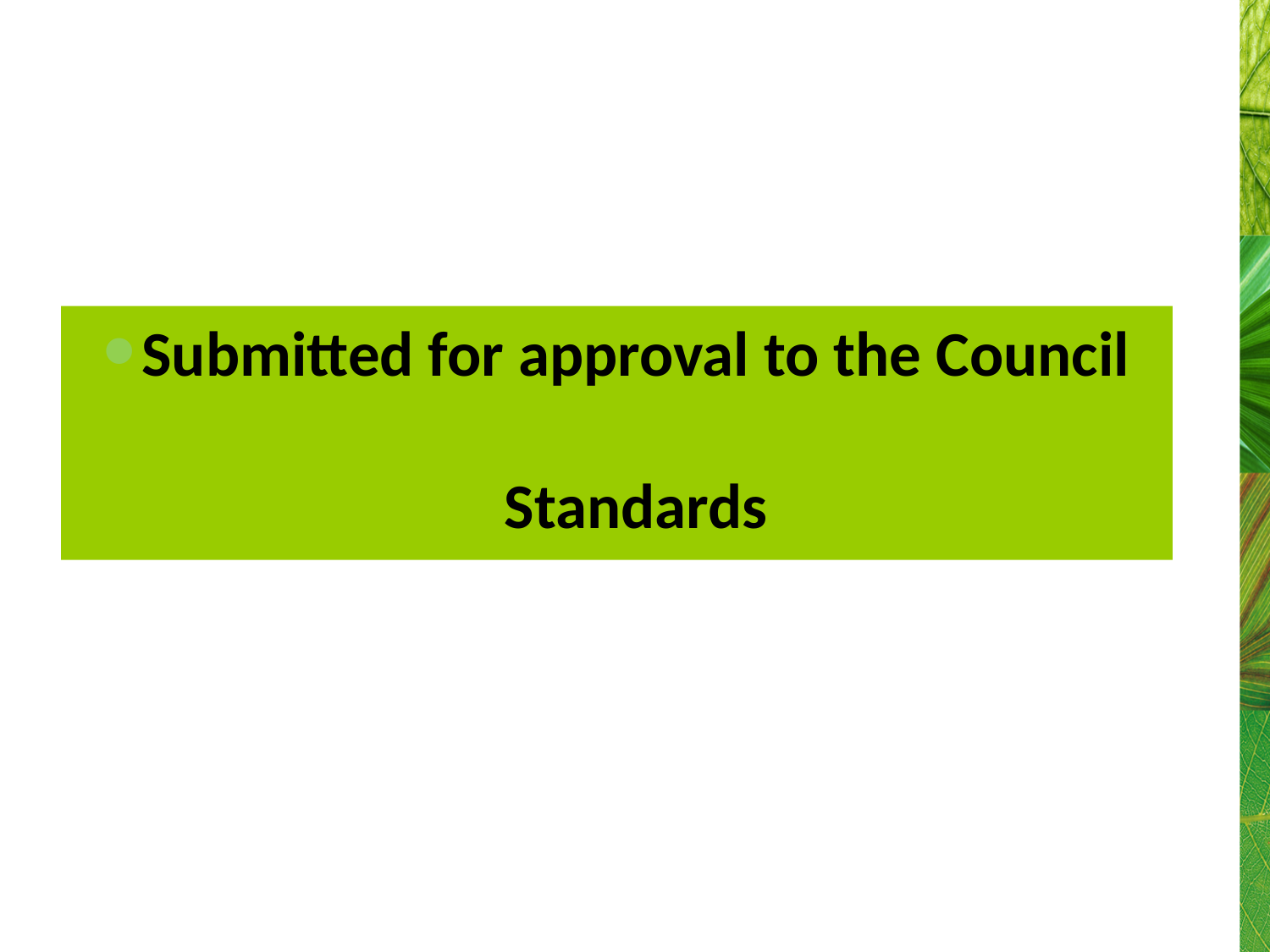

Submitted for approval to the Council
Standards